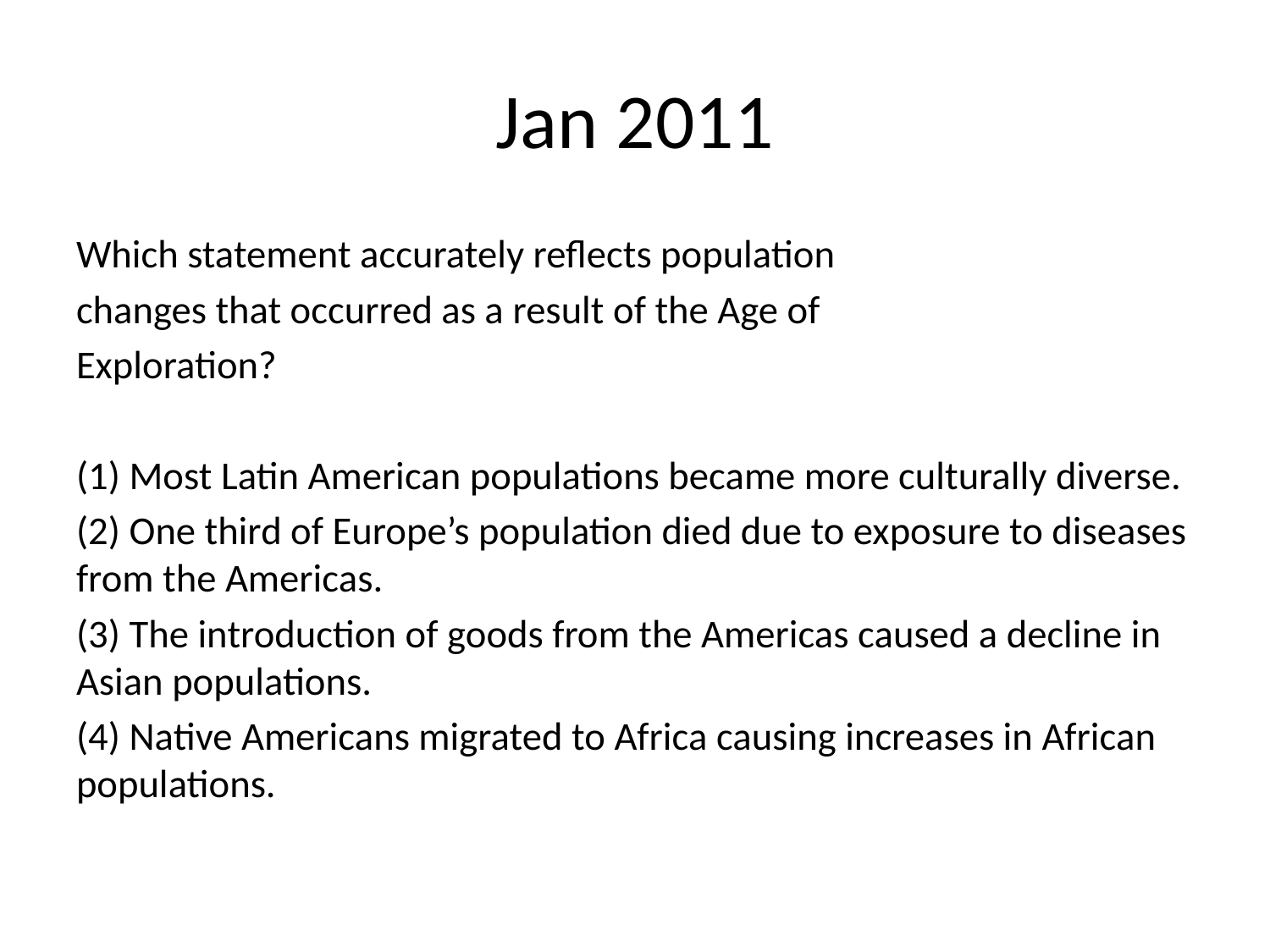

# Jan 2011
Which statement accurately reflects population
changes that occurred as a result of the Age of
Exploration?

(1) Most Latin American populations became more culturally diverse.
(2) One third of Europe’s population died due to exposure to diseases from the Americas.
(3) The introduction of goods from the Americas caused a decline in Asian populations.
(4) Native Americans migrated to Africa causing increases in African populations.